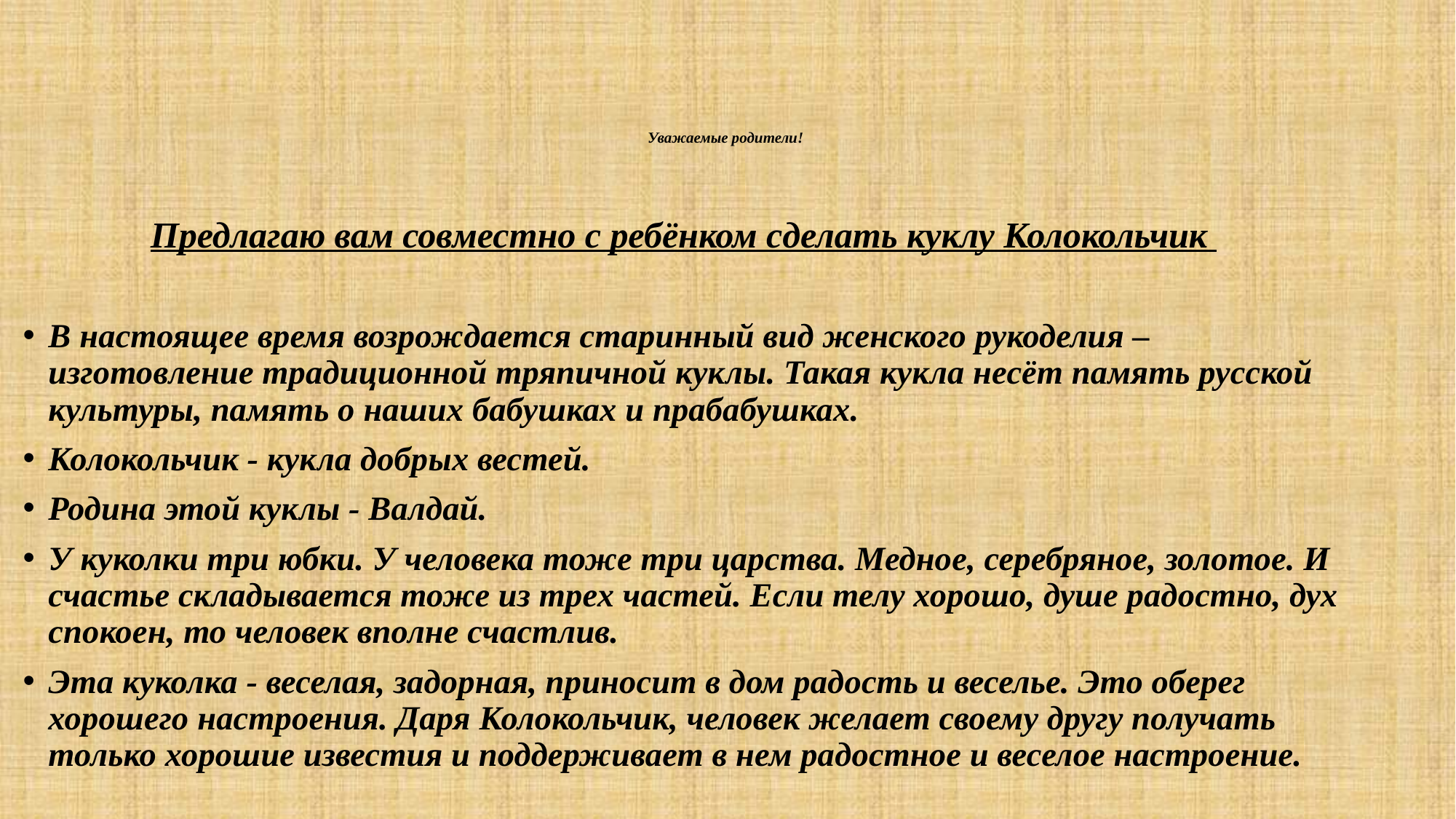

# Уважаемые родители!
Предлагаю вам совместно с ребёнком сделать куклу Колокольчик

В настоящее время возрождается старинный вид женского рукоделия – изготовление традиционной тряпичной куклы. Такая кукла несёт память русской культуры, память о наших бабушках и прабабушках.
Колокольчик - кукла добрых вестей.
Родина этой куклы - Валдай.
У куколки три юбки. У человека тоже три царства. Медное, серебряное, золотое. И счастье складывается тоже из трех частей. Если телу хорошо, душе радостно, дух спокоен, то человек вполне счастлив.
Эта куколка - веселая, задорная, приносит в дом радость и веселье. Это оберег хорошего настроения. Даря Колокольчик, человек желает своему другу получать только хорошие известия и поддерживает в нем радостное и веселое настроение.